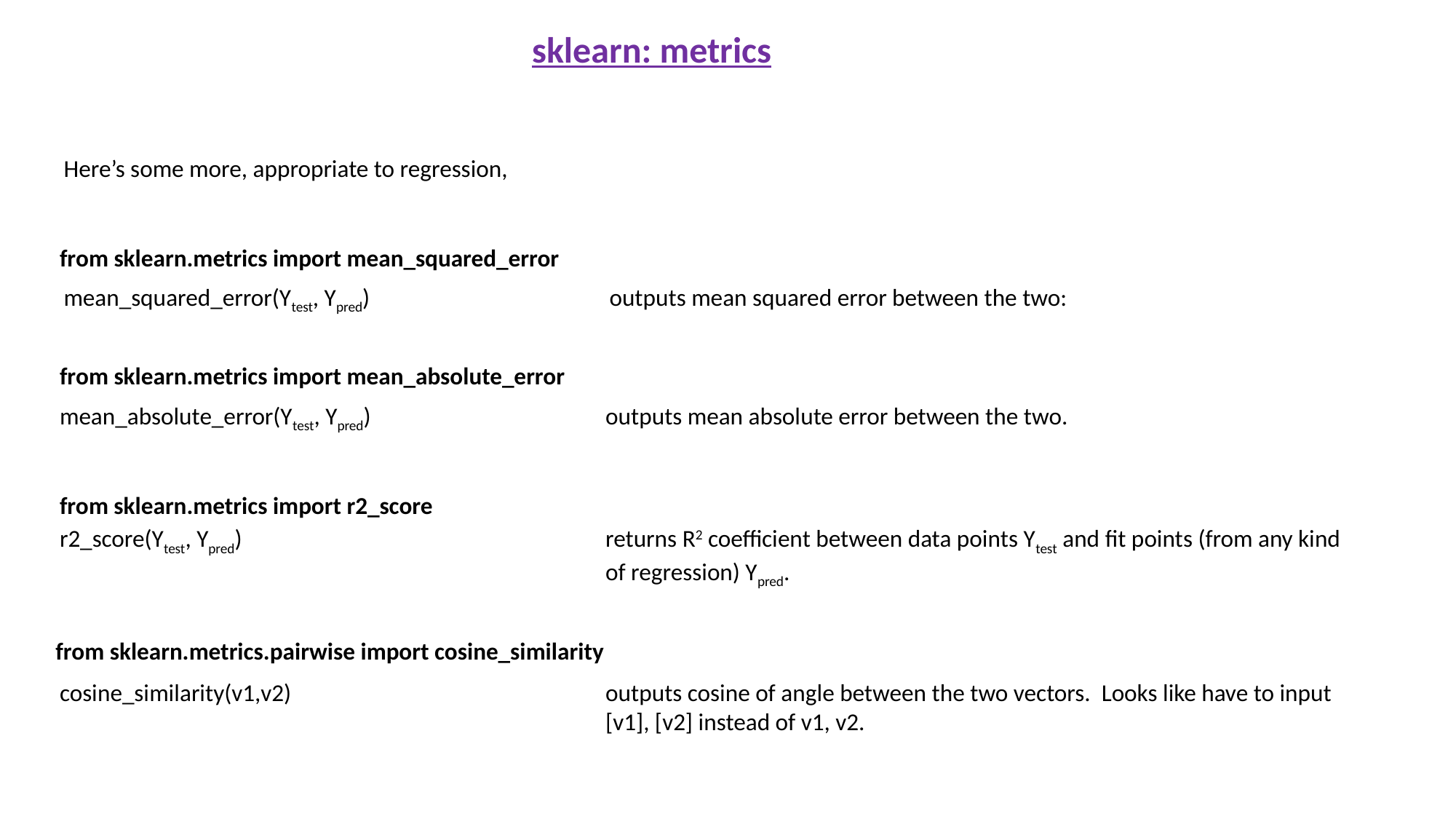

sklearn: metrics
Here’s some more, appropriate to regression,
from sklearn.metrics import mean_squared_error
mean_squared_error(Ytest, Ypred)			outputs mean squared error between the two:
from sklearn.metrics import mean_absolute_error
mean_absolute_error(Ytest, Ypred)			outputs mean absolute error between the two.
from sklearn.metrics import r2_score
r2_score(Ytest, Ypred)				returns R2 coefficient between data points Ytest and fit points (from any kind
					of regression) Ypred.
from sklearn.metrics.pairwise import cosine_similarity
cosine_similarity(v1,v2)			outputs cosine of angle between the two vectors.  Looks like have to input
					[v1], [v2] instead of v1, v2.